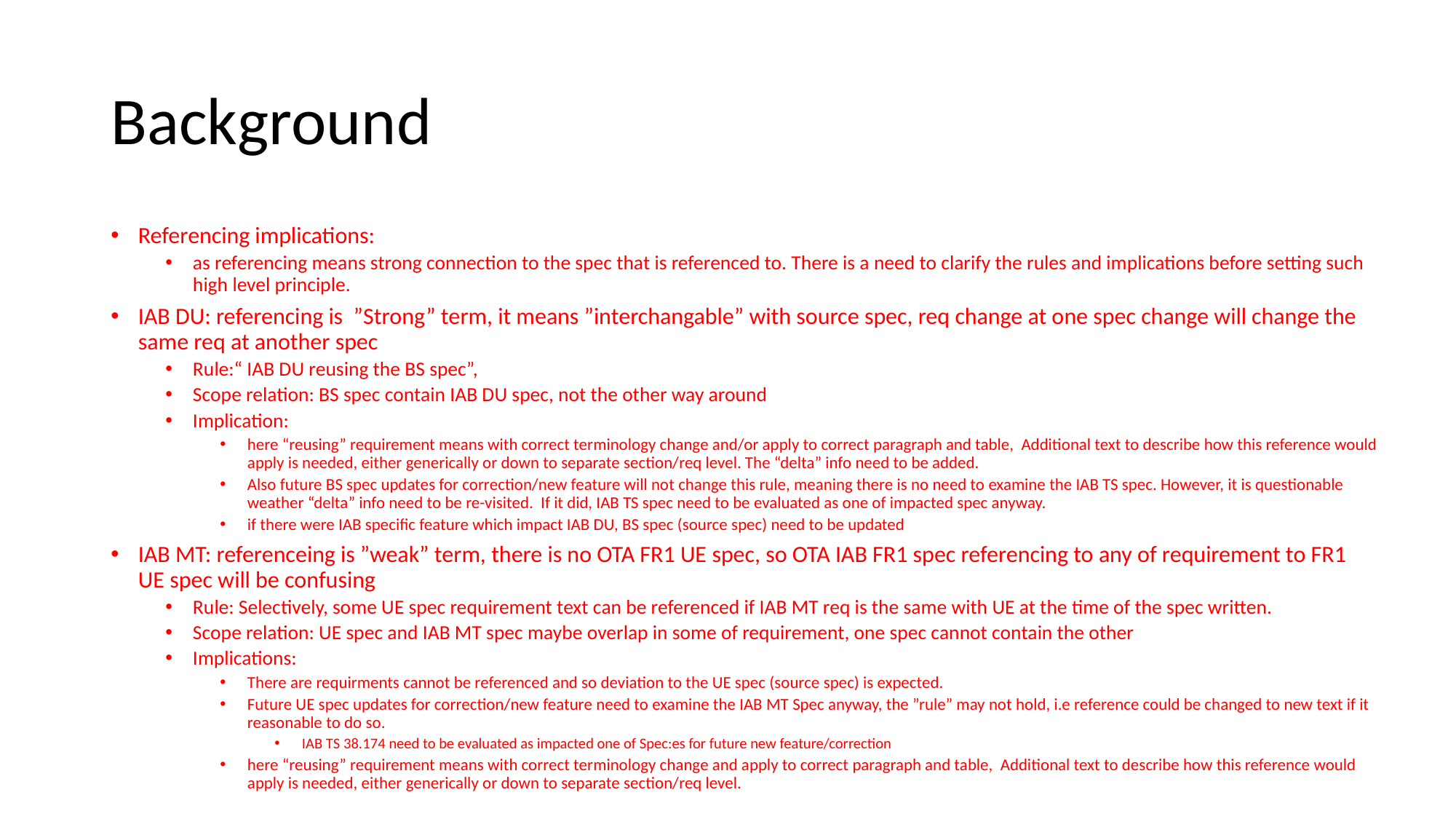

# Background
Referencing implications:
as referencing means strong connection to the spec that is referenced to. There is a need to clarify the rules and implications before setting such high level principle.
IAB DU: referencing is  ”Strong” term, it means ”interchangable” with source spec, req change at one spec change will change the same req at another spec
Rule:“ IAB DU reusing the BS spec”,
Scope relation: BS spec contain IAB DU spec, not the other way around
Implication:
here “reusing” requirement means with correct terminology change and/or apply to correct paragraph and table,  Additional text to describe how this reference would apply is needed, either generically or down to separate section/req level. The “delta” info need to be added.
Also future BS spec updates for correction/new feature will not change this rule, meaning there is no need to examine the IAB TS spec. However, it is questionable weather “delta” info need to be re-visited.  If it did, IAB TS spec need to be evaluated as one of impacted spec anyway.
if there were IAB specific feature which impact IAB DU, BS spec (source spec) need to be updated
IAB MT: referenceing is ”weak” term, there is no OTA FR1 UE spec, so OTA IAB FR1 spec referencing to any of requirement to FR1 UE spec will be confusing
Rule: Selectively, some UE spec requirement text can be referenced if IAB MT req is the same with UE at the time of the spec written.
Scope relation: UE spec and IAB MT spec maybe overlap in some of requirement, one spec cannot contain the other
Implications:
There are requirments cannot be referenced and so deviation to the UE spec (source spec) is expected.
Future UE spec updates for correction/new feature need to examine the IAB MT Spec anyway, the ”rule” may not hold, i.e reference could be changed to new text if it reasonable to do so.
IAB TS 38.174 need to be evaluated as impacted one of Spec:es for future new feature/correction
here “reusing” requirement means with correct terminology change and apply to correct paragraph and table,  Additional text to describe how this reference would apply is needed, either generically or down to separate section/req level.